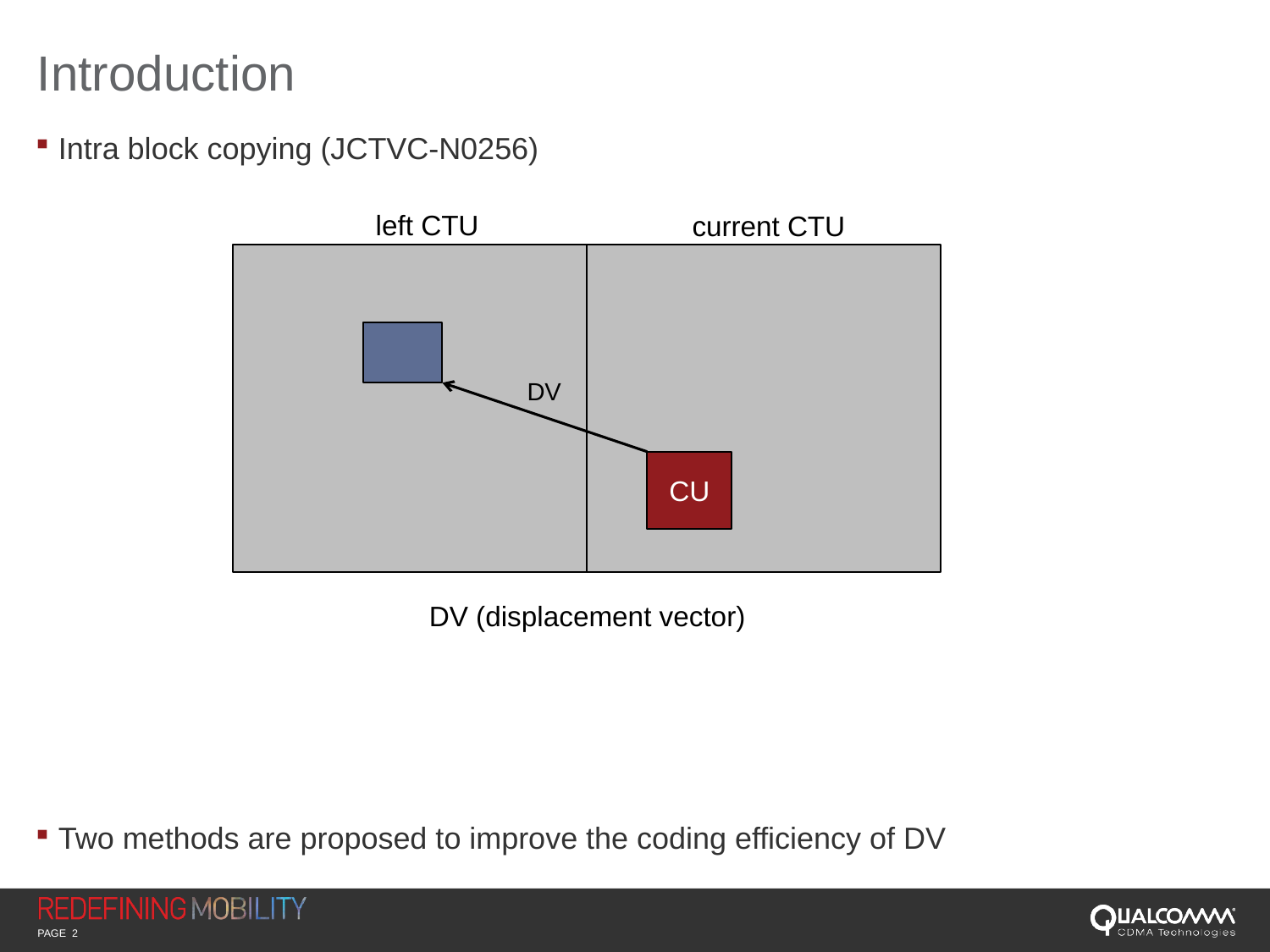

# Introduction
Intra block copying (JCTVC-N0256)

Two methods are proposed to improve the coding efficiency of DV

left CTU
current CTU

CU
DV
DV (displacement vector)